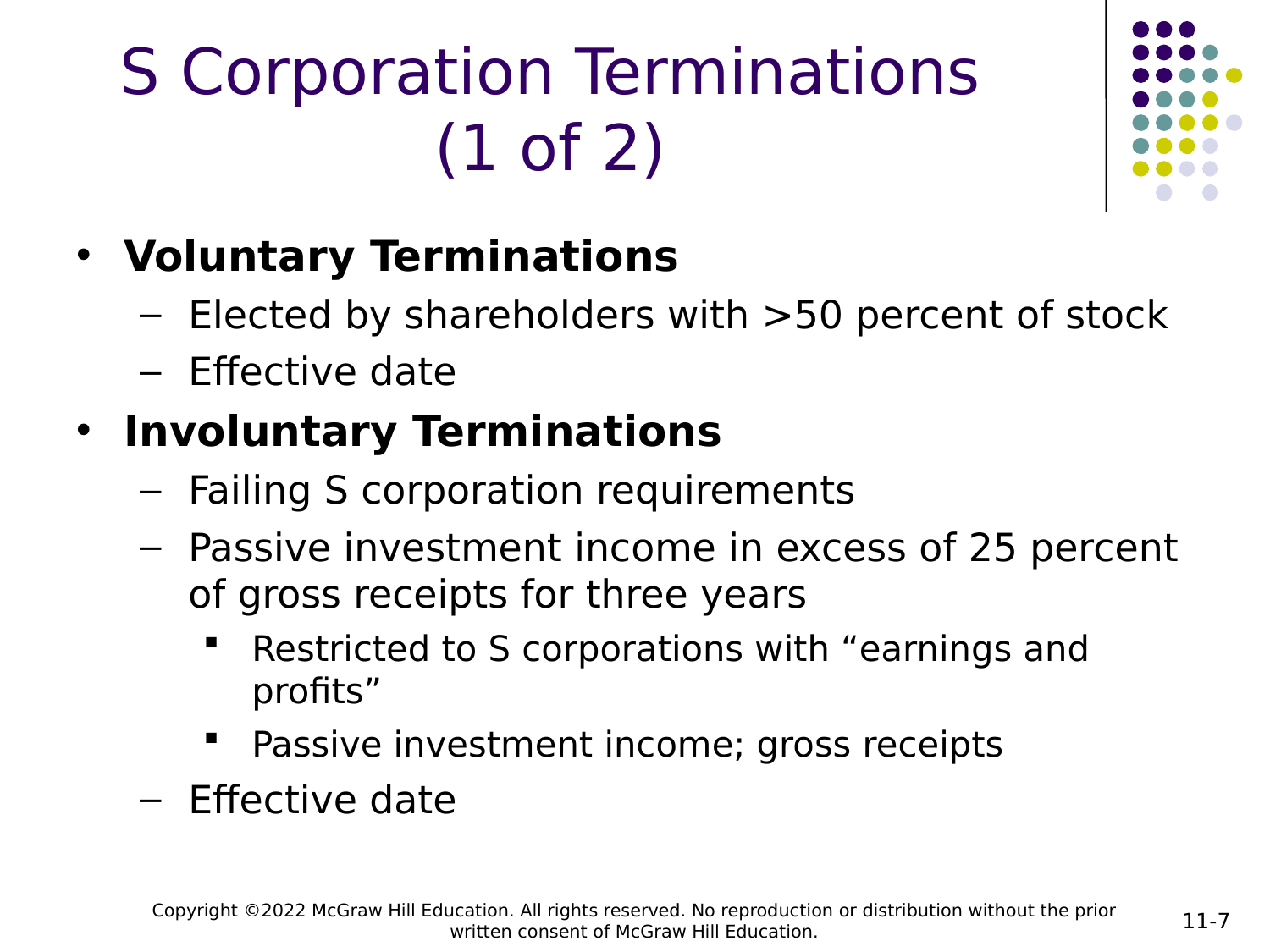

# S Corporation Terminations (1 of 2)
Voluntary Terminations
Elected by shareholders with >50 percent of stock
Effective date
Involuntary Terminations
Failing S corporation requirements
Passive investment income in excess of 25 percent of gross receipts for three years
Restricted to S corporations with “earnings and profits”
Passive investment income; gross receipts
Effective date